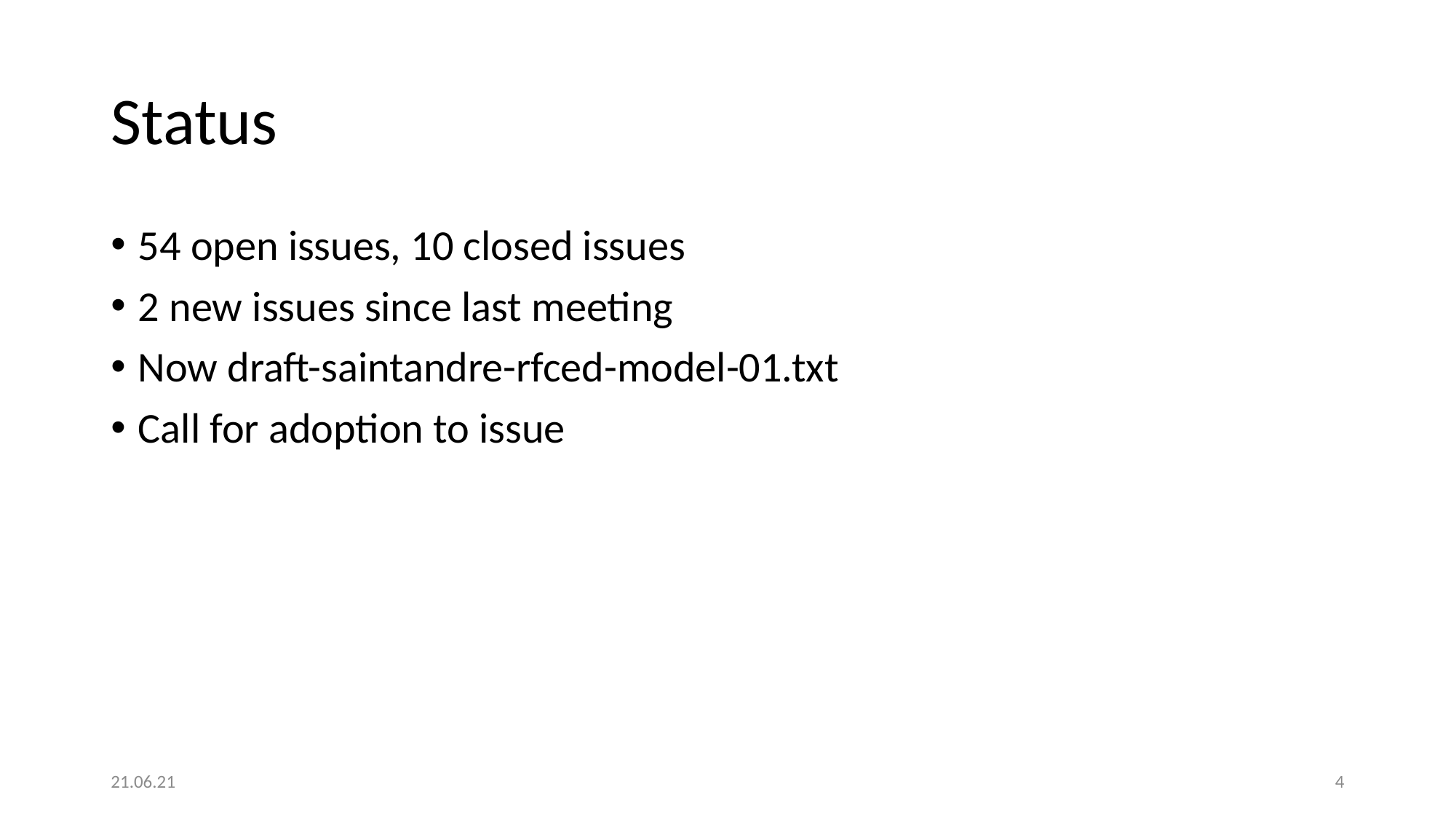

# Status
54 open issues, 10 closed issues
2 new issues since last meeting
Now draft-saintandre-rfced-model-01.txt
Call for adoption to issue

21.06.21
4